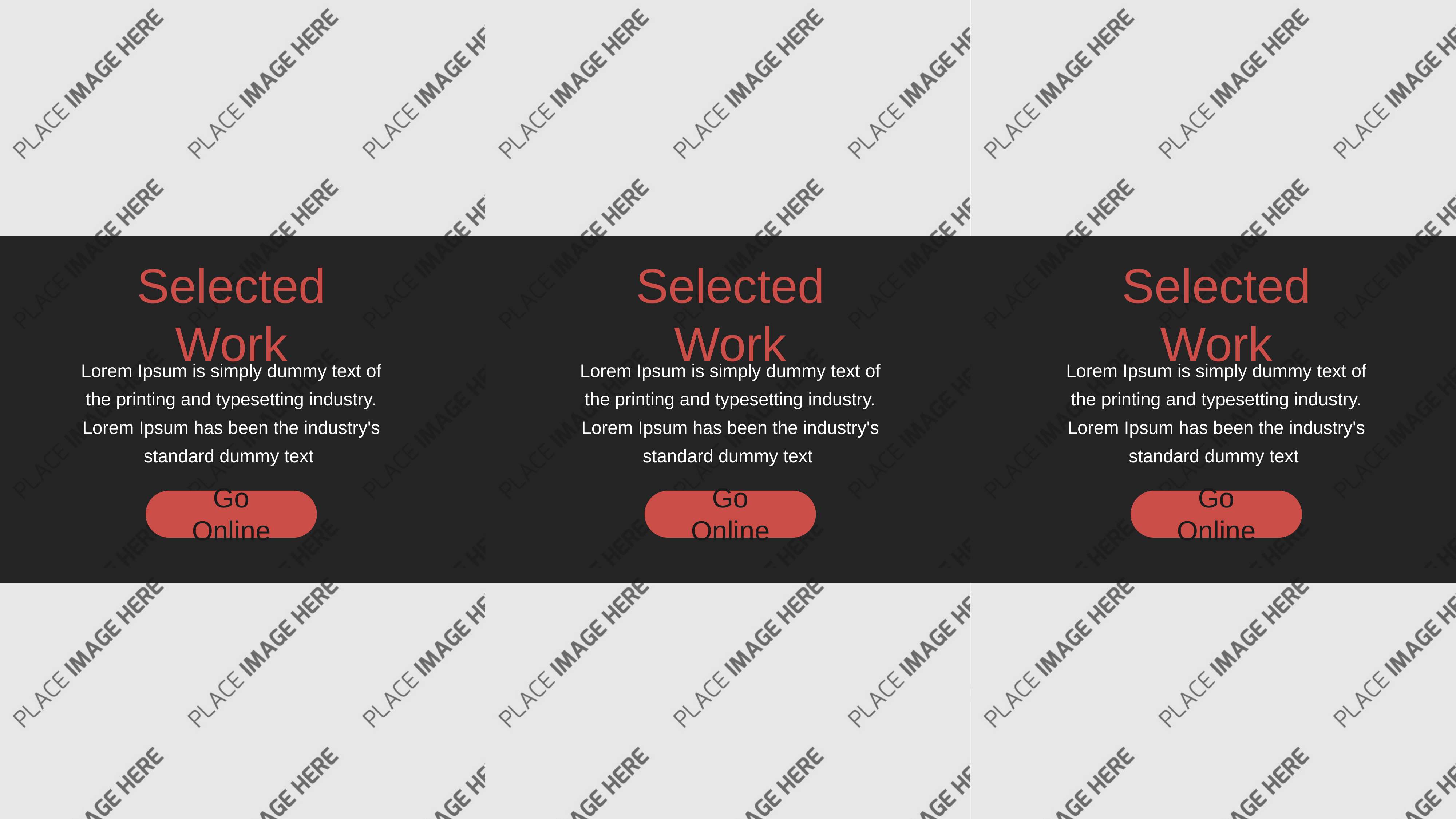

23

Selected Work
Selected Work
Selected Work
Lorem Ipsum is simply dummy text of the printing and typesetting industry. Lorem Ipsum has been the industry's standard dummy text
Lorem Ipsum is simply dummy text of the printing and typesetting industry. Lorem Ipsum has been the industry's standard dummy text
Lorem Ipsum is simply dummy text of the printing and typesetting industry. Lorem Ipsum has been the industry's standard dummy text

Go Online

Go Online

Go Online